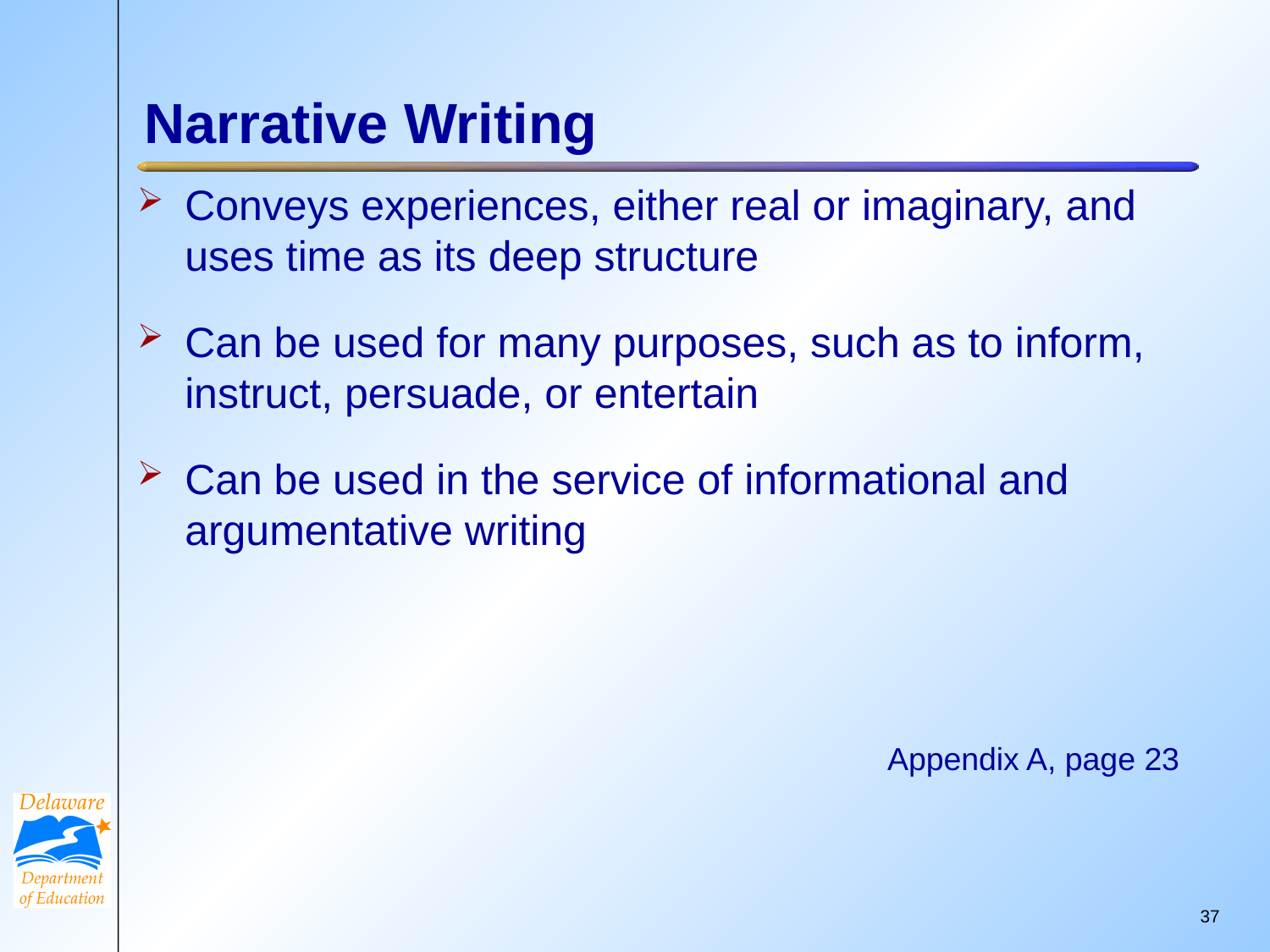

# Narrative Writing
Conveys experiences, either real or imaginary, and uses time as its deep structure
Can be used for many purposes, such as to inform, instruct, persuade, or entertain
Can be used in the service of informational and argumentative writing

Appendix A, page 23
37